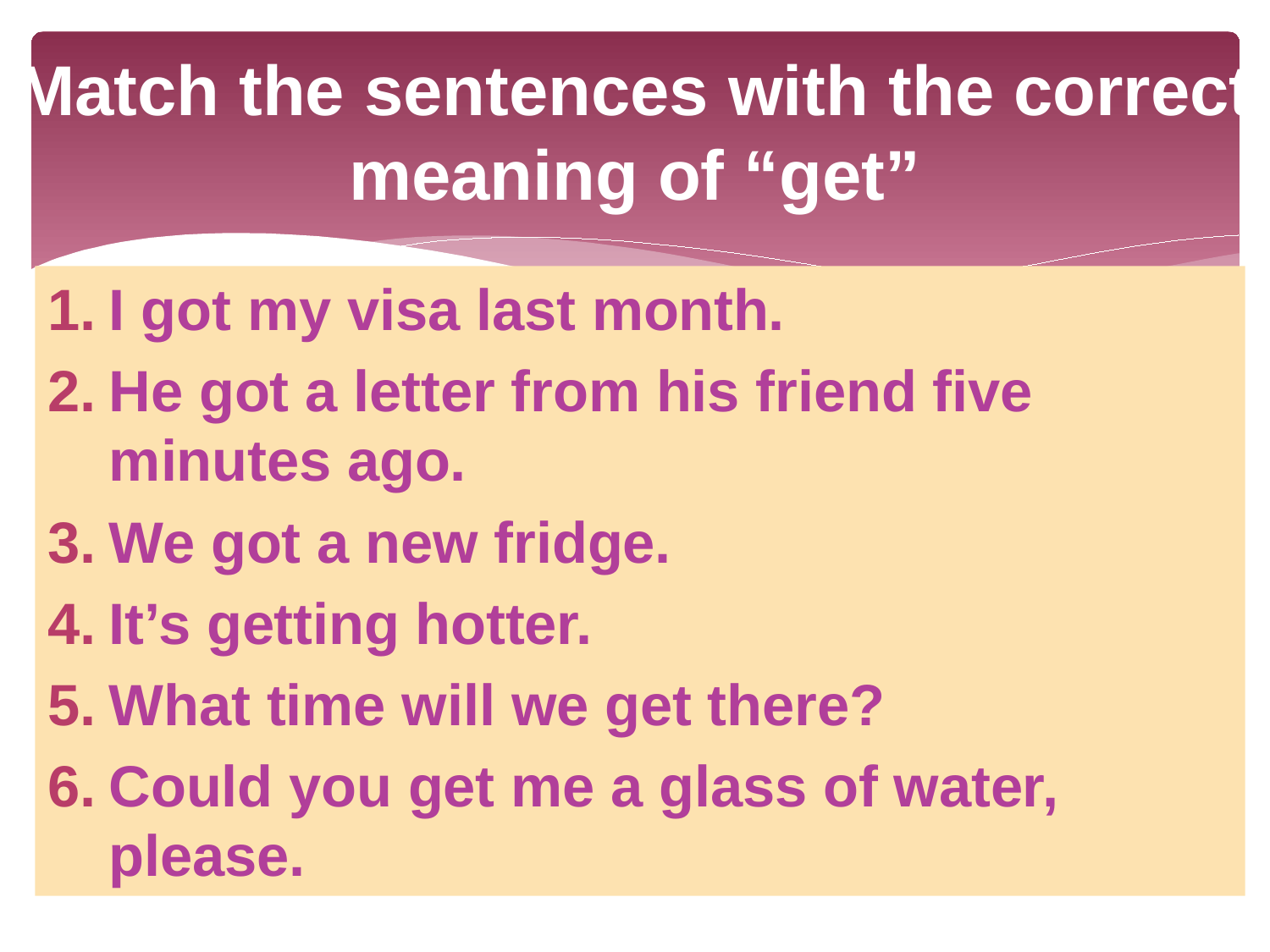

# Match the sentences with the correct meaning of “get”
I got my visa last month.
He got a letter from his friend five minutes ago.
We got a new fridge.
It’s getting hotter.
What time will we get there?
Could you get me a glass of water, please.